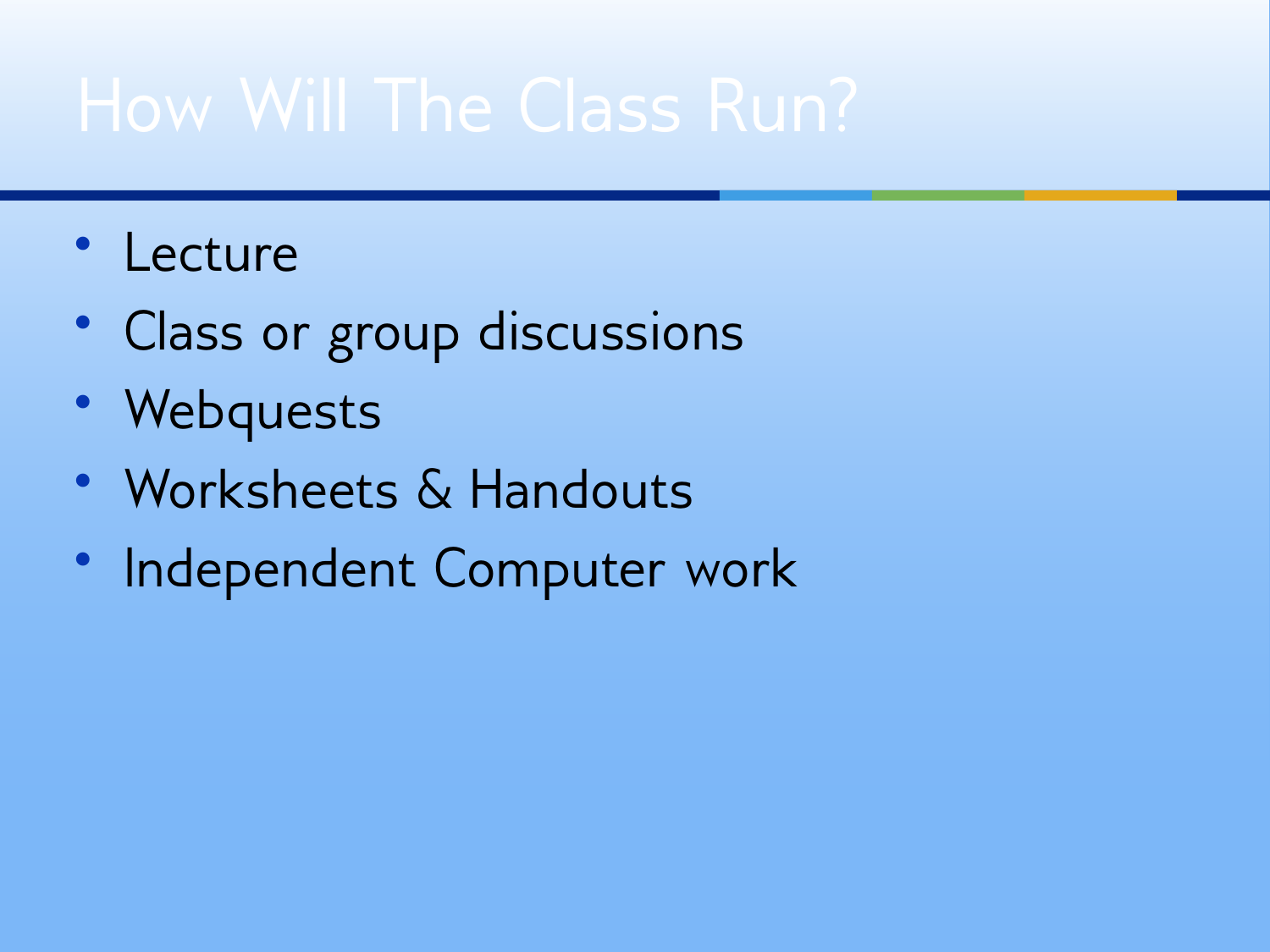

# How Will The Class Run?
Lecture
Class or group discussions
Webquests
Worksheets & Handouts
Independent Computer work